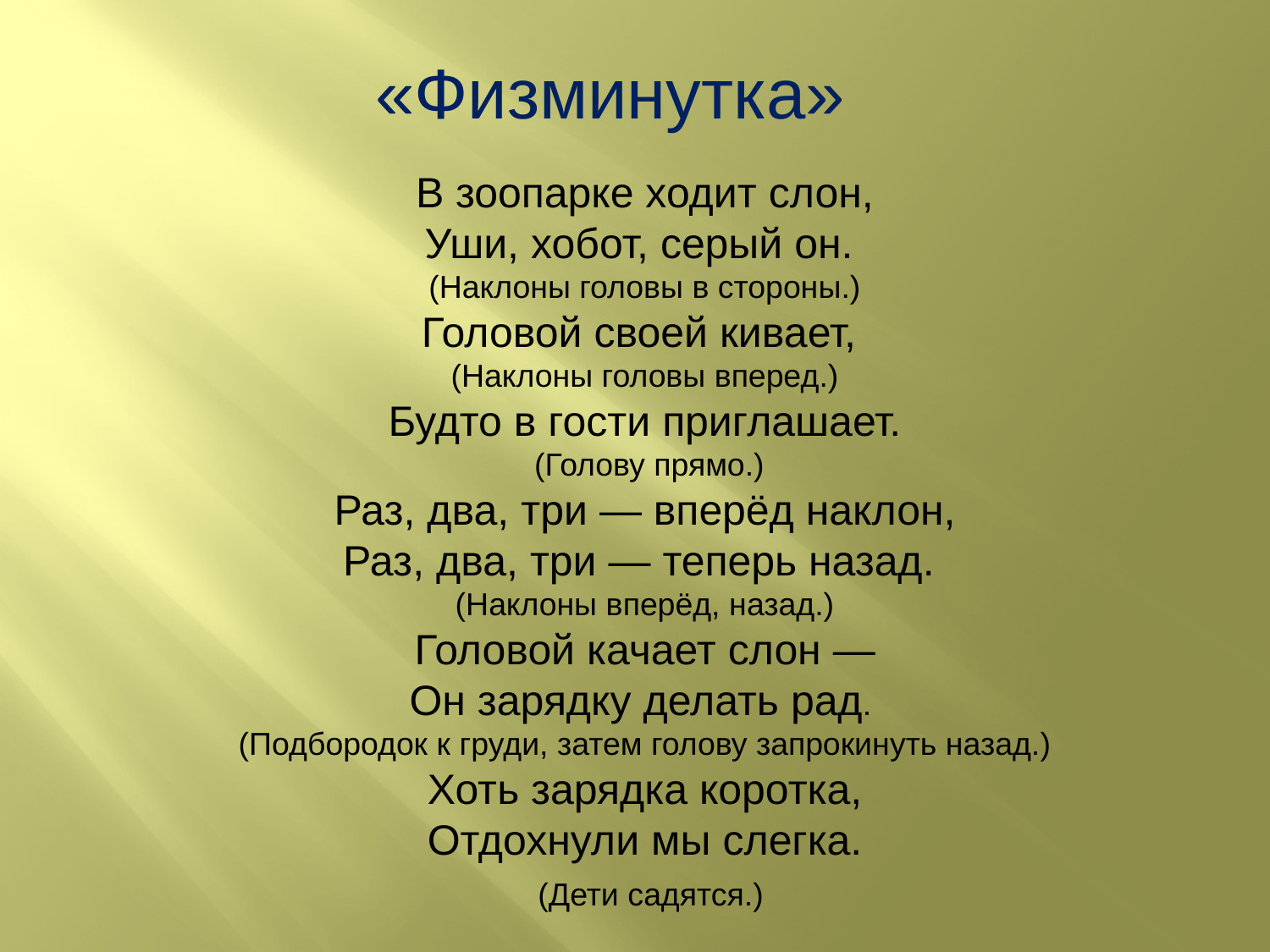

«Физминутка»
В зоопарке ходит слон,
Уши, хобот, серый он.
(Наклоны головы в стороны.)
Головой своей кивает,
(Наклоны головы вперед.)
Будто в гости приглашает.
 (Голову прямо.)
Раз, два, три — вперёд наклон,
Раз, два, три — теперь назад.
(Наклоны вперёд, назад.)
Головой качает слон —
Он зарядку делать рад.
(Подбородок к груди, затем голову запрокинуть назад.)
Хоть зарядка коротка,
Отдохнули мы слегка.
 (Дети садятся.)